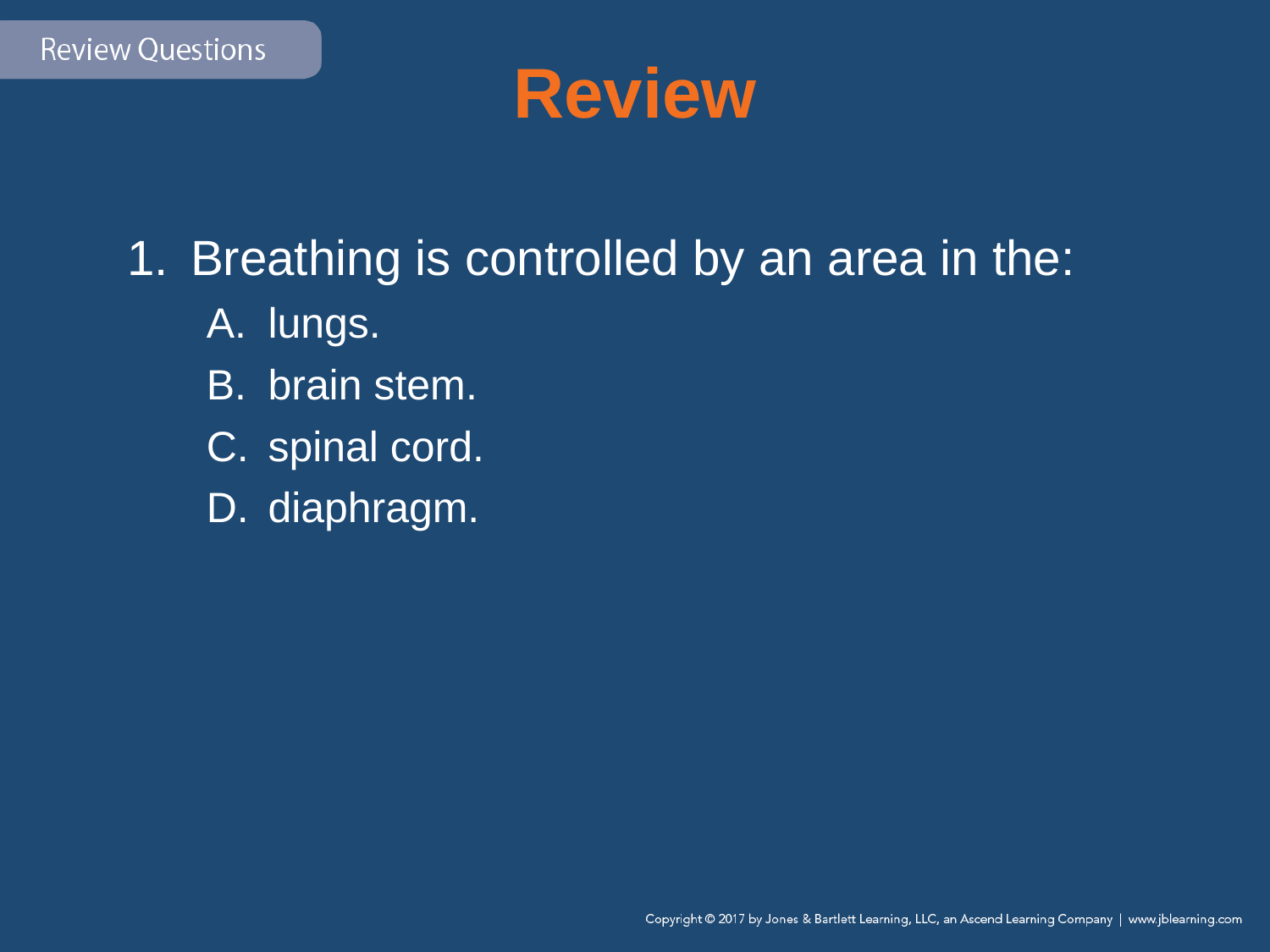

# Review
Breathing is controlled by an area in the:
lungs.
brain stem.
spinal cord.
diaphragm.